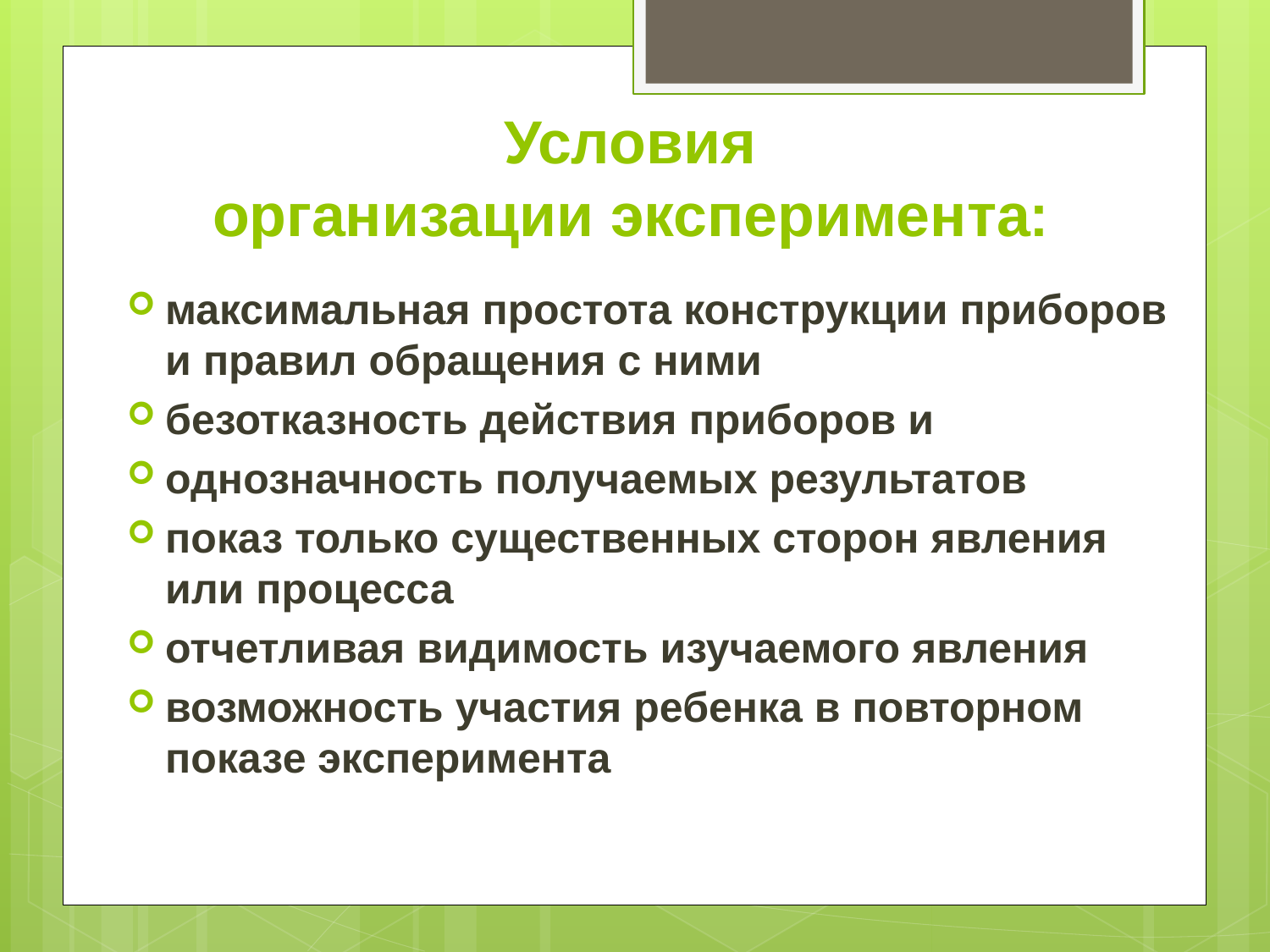

# Условия организации эксперимента:
максимальная простота конструкции приборов и правил обращения с ними
безотказность действия приборов и
однозначность получаемых результатов
показ только существенных сторон явления или процесса
отчетливая видимость изучаемого явления
возможность участия ребенка в повторном показе эксперимента